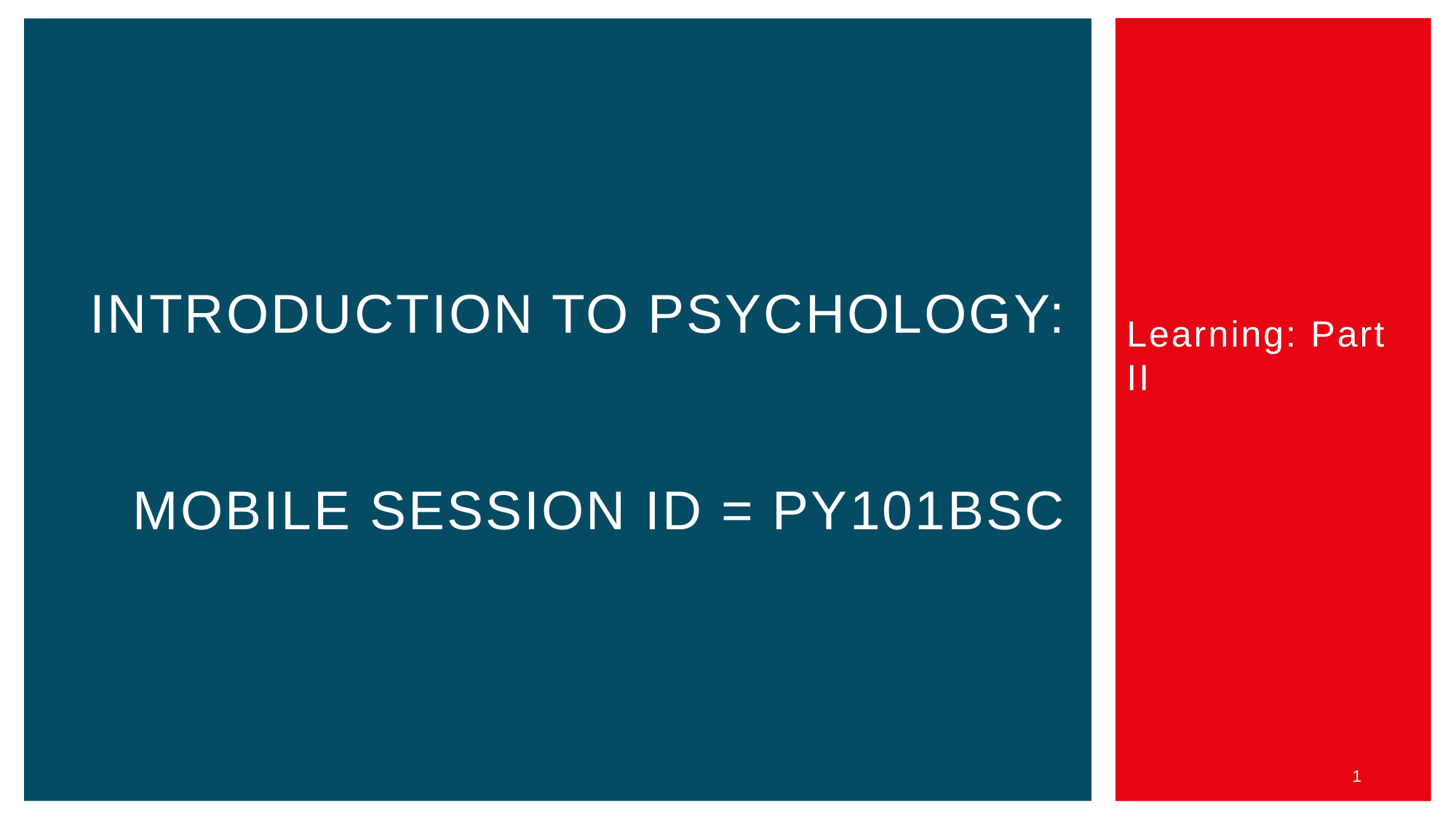

# Introduction to Psychology: Mobile session id = py101BSC
Learning: Part II
1